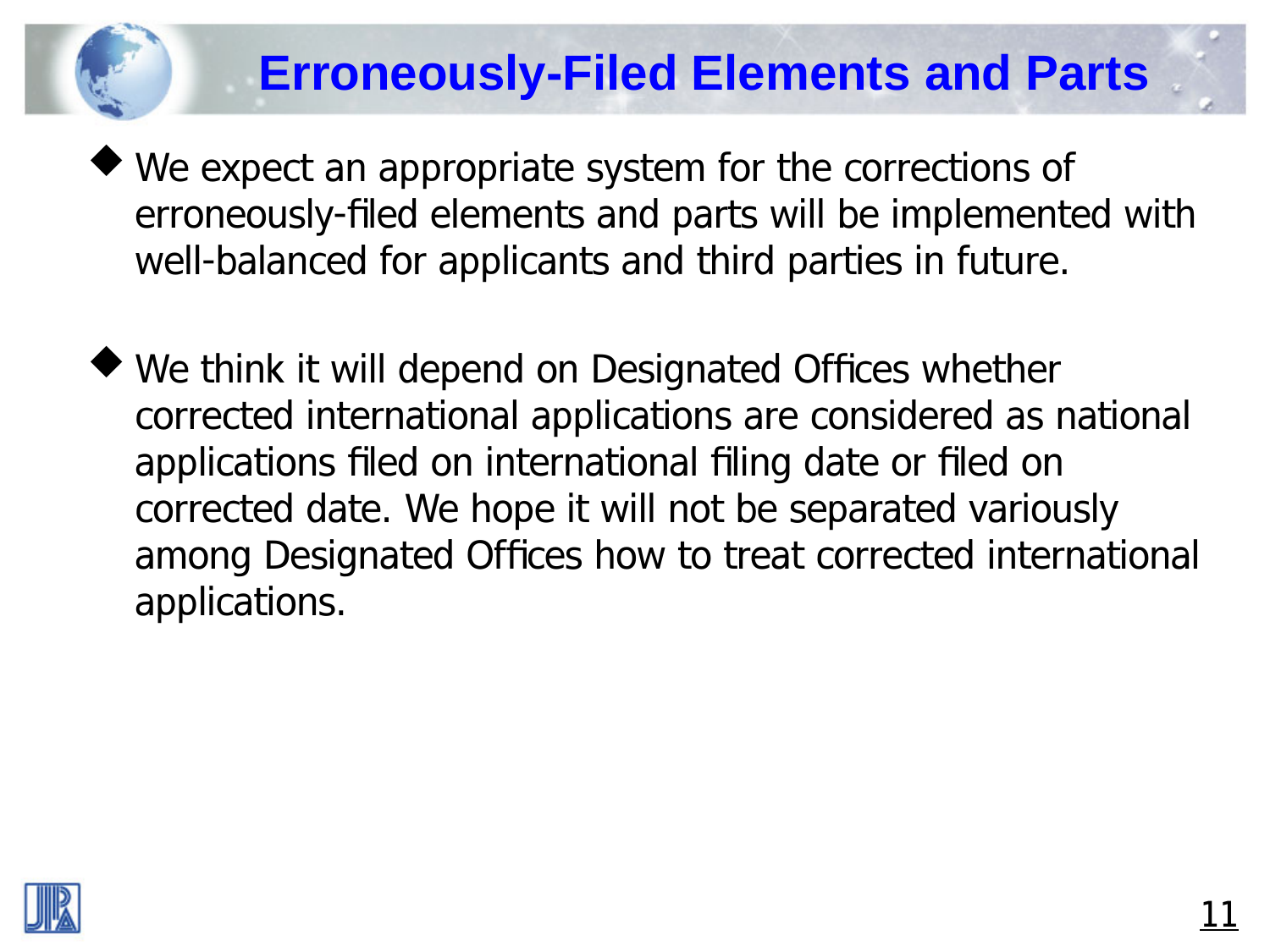

Erroneously-Filed Elements and Parts
We expect an appropriate system for the corrections of erroneously-filed elements and parts will be implemented with well-balanced for applicants and third parties in future.

We think it will depend on Designated Offices whether corrected international applications are considered as national applications filed on international filing date or filed on corrected date. We hope it will not be separated variously among Designated Offices how to treat corrected international applications.

11